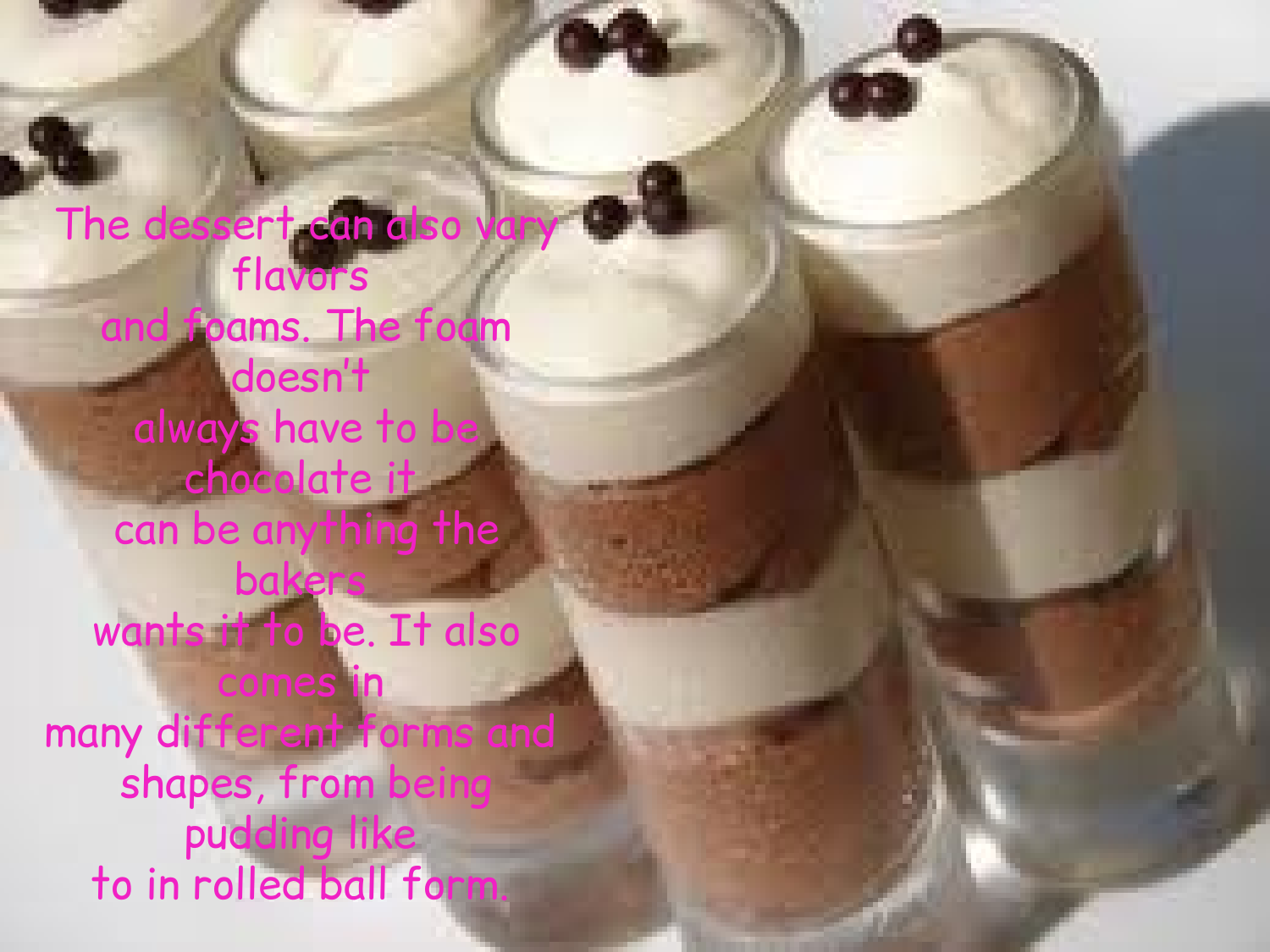

The dessert can also vary flavors
and foams. The foam doesn’t
always have to be chocolate it
can be anything the bakers
wants it to be. It also comes in
many different forms and
shapes, from being pudding like
to in rolled ball form.